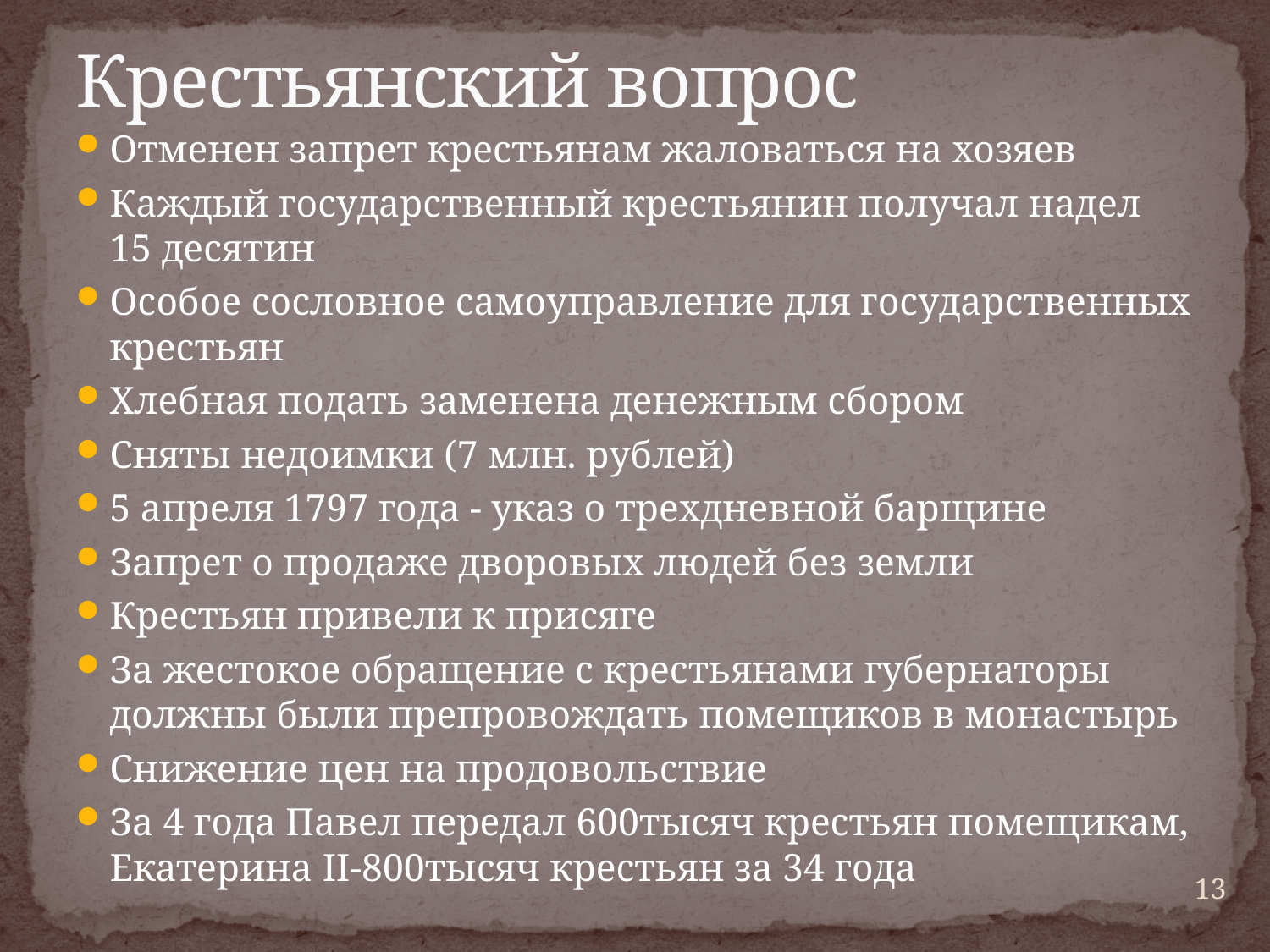

# Крестьянский вопрос
Отменен запрет крестьянам жаловаться на хозяев
Каждый государственный крестьянин получал надел 15 десятин
Особое сословное самоуправление для государственных крестьян
Хлебная подать заменена денежным сбором
Сняты недоимки (7 млн. рублей)
5 апреля 1797 года - указ о трехдневной барщине
Запрет о продаже дворовых людей без земли
Крестьян привели к присяге
За жестокое обращение с крестьянами губернаторы должны были препровождать помещиков в монастырь
Снижение цен на продовольствие
За 4 года Павел передал 600тысяч крестьян помещикам, Екатерина II-800тысяч крестьян за 34 года

13